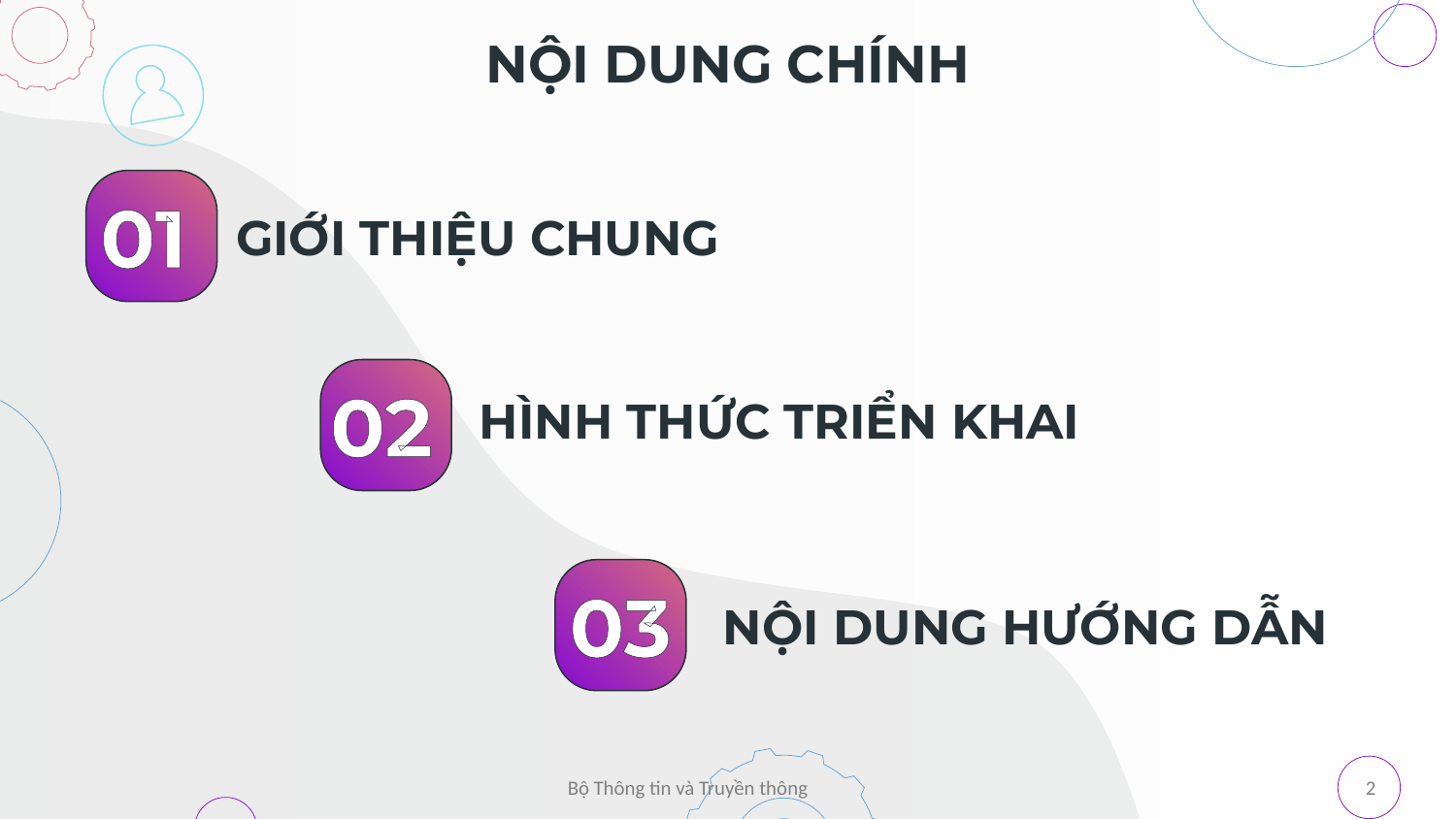

# NỘI DUNG CHÍNH

01
GIỚI THIỆU CHUNG

02
HÌNH THỨC TRIỂN KHAI

03
NỘI DUNG HƯỚNG DẪN
2
Bộ Thông tin và Truyền thông